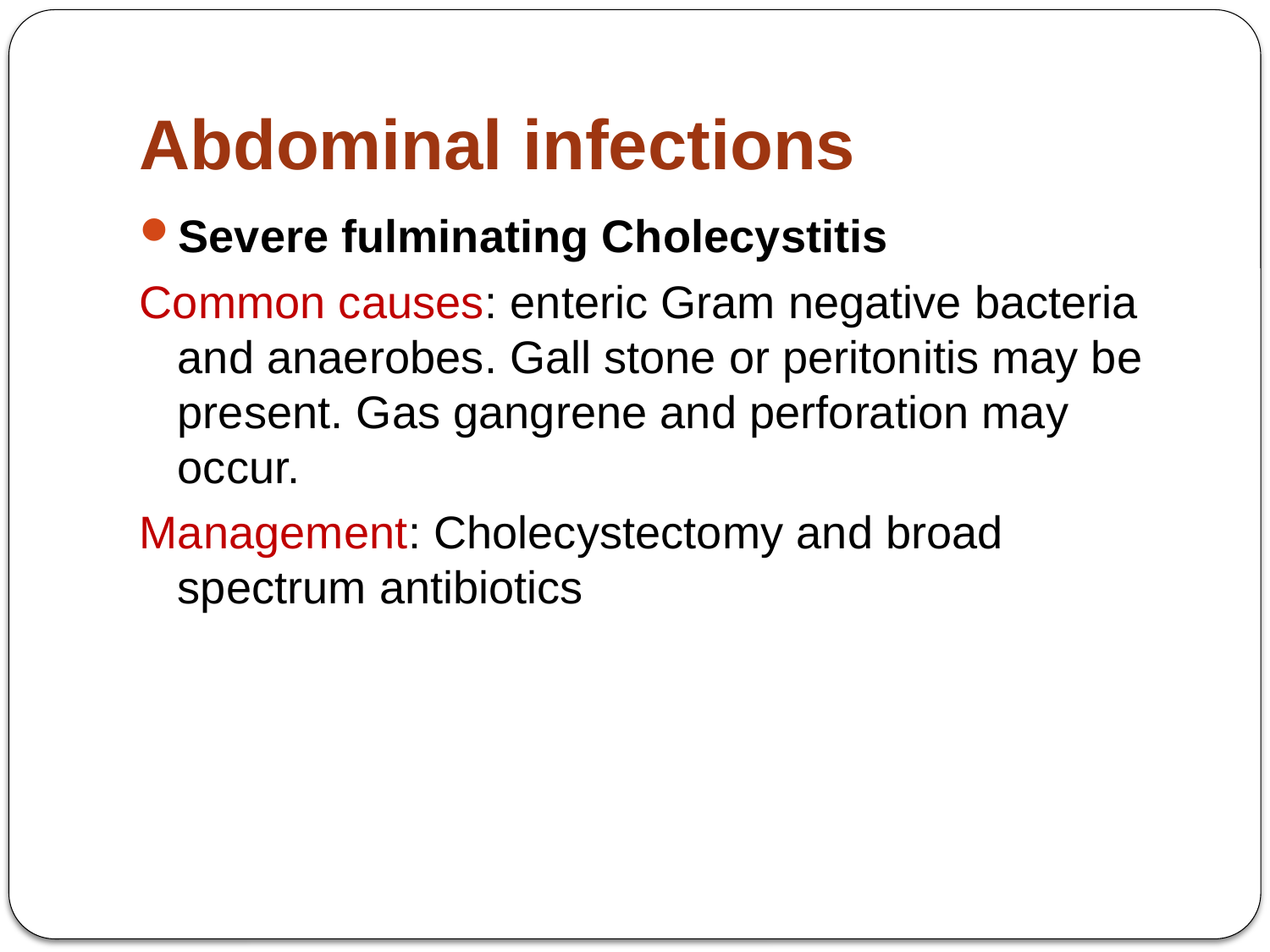

# Abdominal infections
Severe fulminating Cholecystitis
Common causes: enteric Gram negative bacteria and anaerobes. Gall stone or peritonitis may be present. Gas gangrene and perforation may occur.
Management: Cholecystectomy and broad spectrum antibiotics